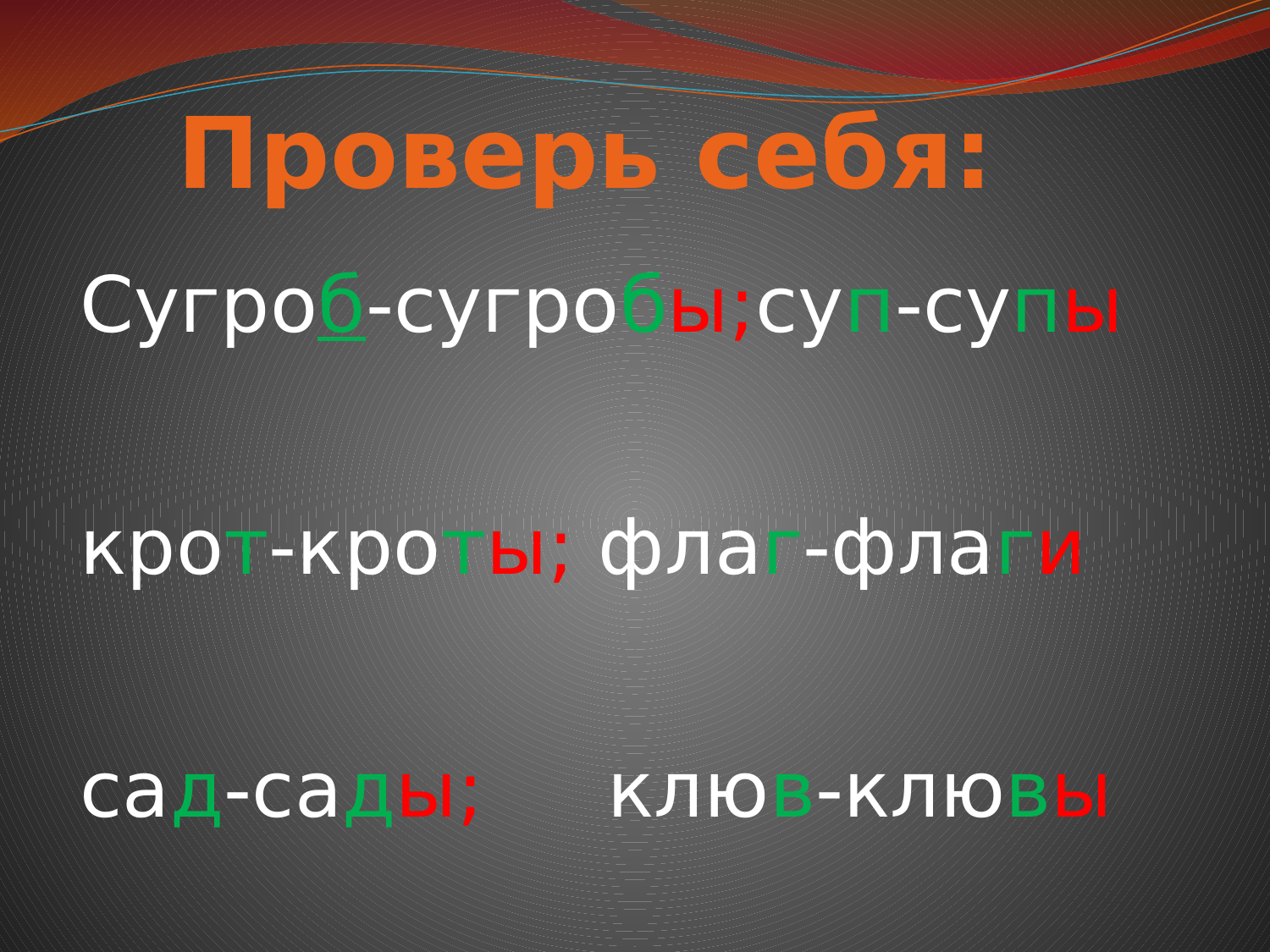

# Проверь себя:
Сугроб-сугробы;суп-супы

крот-кроты; флаг-флаги

сад-сады;     клюв-клювы